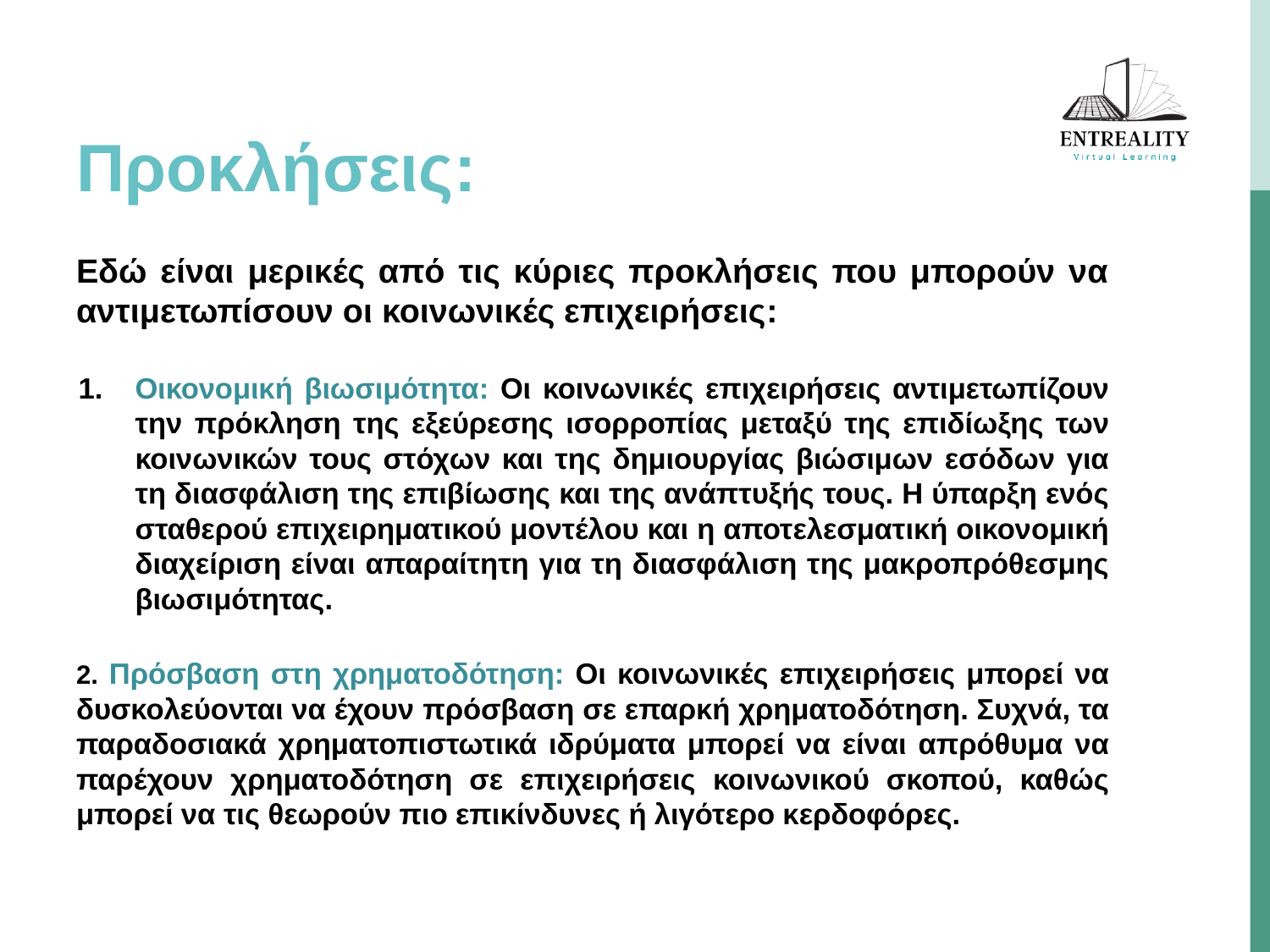

# Προκλήσεις:
Εδώ είναι μερικές από τις κύριες προκλήσεις που μπορούν να αντιμετωπίσουν οι κοινωνικές επιχειρήσεις:

Οικονομική βιωσιμότητα: Οι κοινωνικές επιχειρήσεις αντιμετωπίζουν την πρόκληση της εξεύρεσης ισορροπίας μεταξύ της επιδίωξης των κοινωνικών τους στόχων και της δημιουργίας βιώσιμων εσόδων για τη διασφάλιση της επιβίωσης και της ανάπτυξής τους. Η ύπαρξη ενός σταθερού επιχειρηματικού μοντέλου και η αποτελεσματική οικονομική διαχείριση είναι απαραίτητη για τη διασφάλιση της μακροπρόθεσμης βιωσιμότητας.

2. Πρόσβαση στη χρηματοδότηση: Οι κοινωνικές επιχειρήσεις μπορεί να δυσκολεύονται να έχουν πρόσβαση σε επαρκή χρηματοδότηση. Συχνά, τα παραδοσιακά χρηματοπιστωτικά ιδρύματα μπορεί να είναι απρόθυμα να παρέχουν χρηματοδότηση σε επιχειρήσεις κοινωνικού σκοπού, καθώς μπορεί να τις θεωρούν πιο επικίνδυνες ή λιγότερο κερδοφόρες.